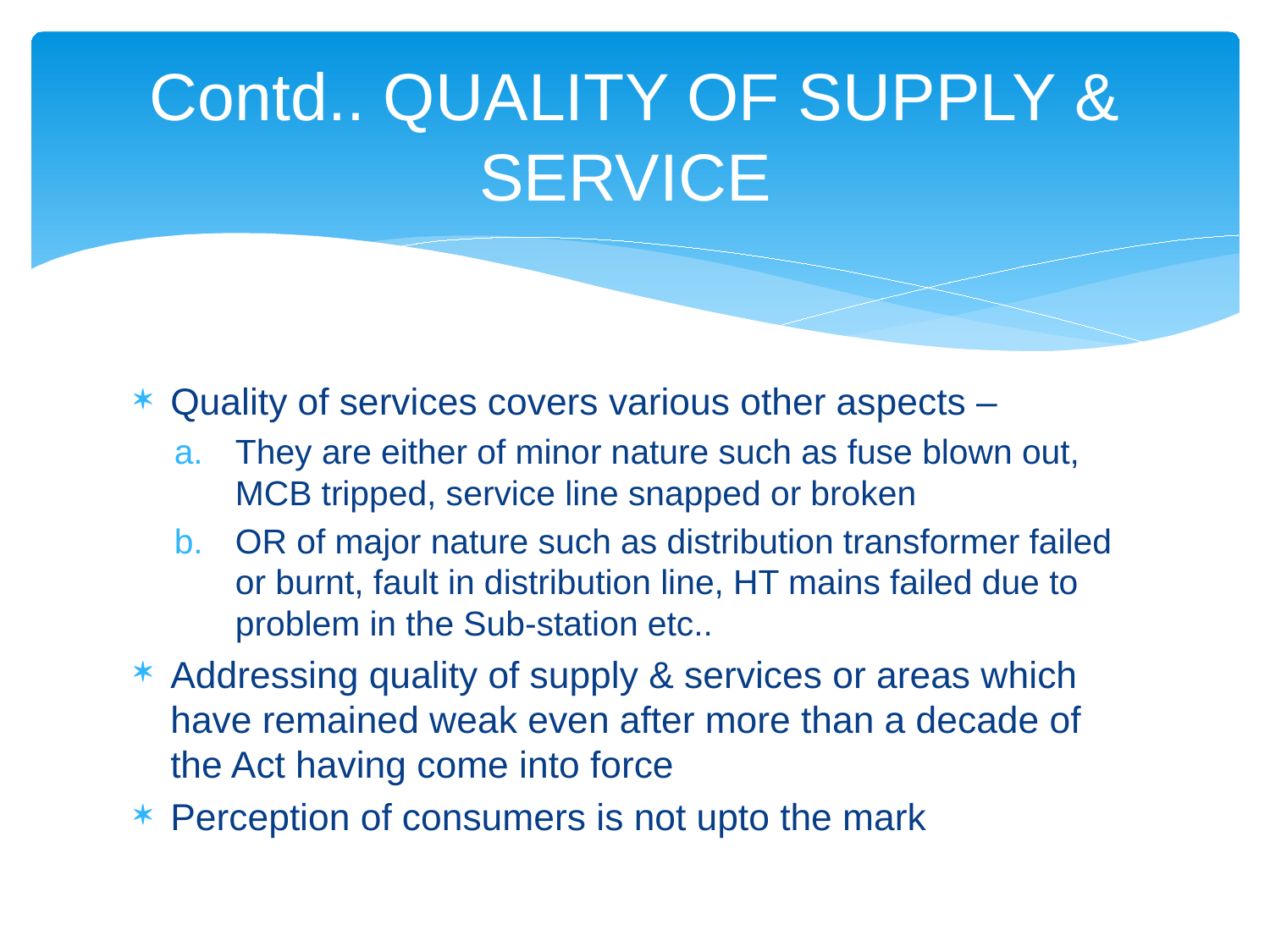

# Contd.. QUALITY OF SUPPLY & SERVICE
Quality of services covers various other aspects –
They are either of minor nature such as fuse blown out, MCB tripped, service line snapped or broken
OR of major nature such as distribution transformer failed or burnt, fault in distribution line, HT mains failed due to problem in the Sub-station etc..
Addressing quality of supply & services or areas which have remained weak even after more than a decade of the Act having come into force
Perception of consumers is not upto the mark